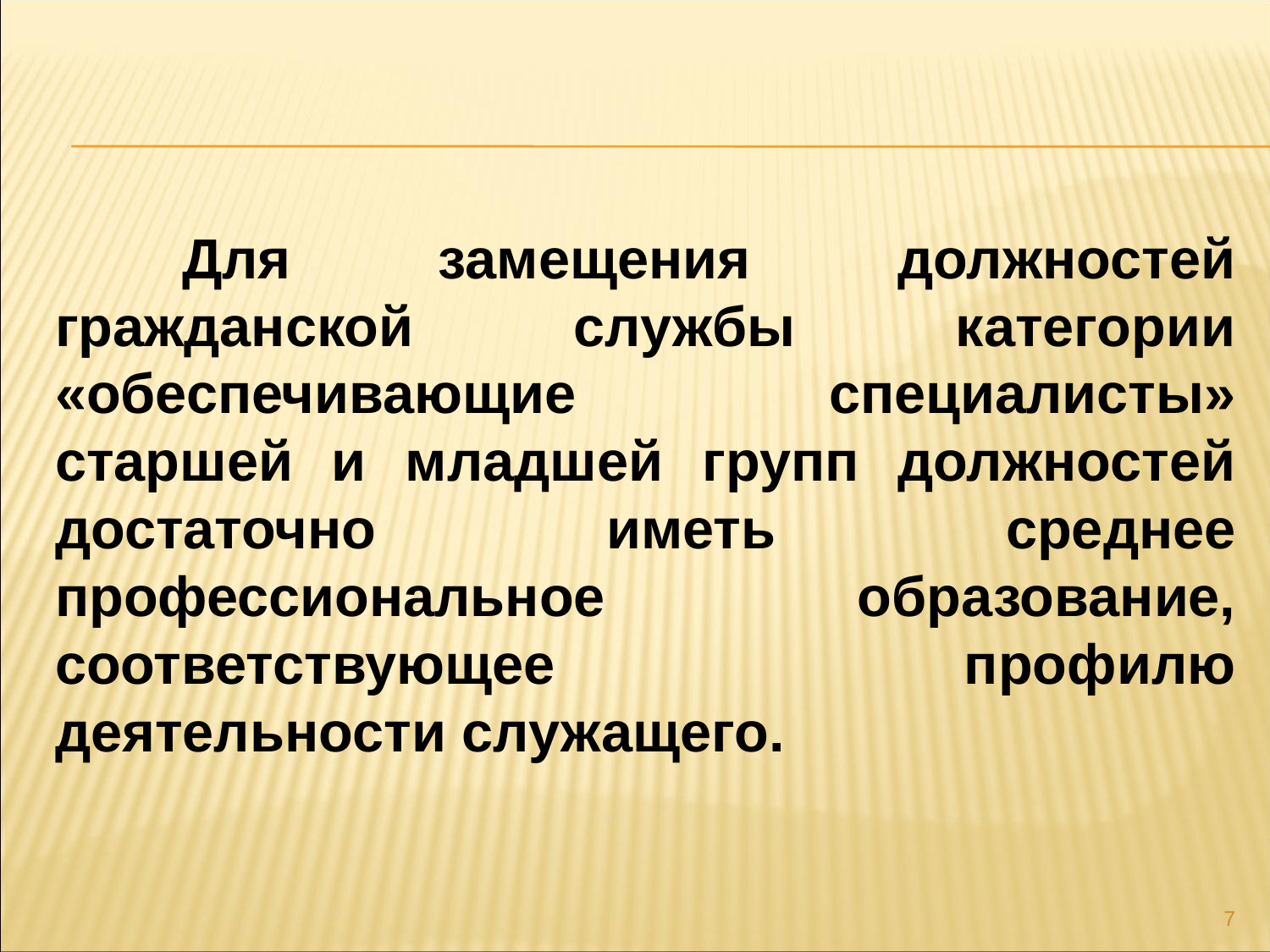

Для замещения должностей гражданской службы категории «обеспечивающие специалисты» старшей и младшей групп должностей достаточно иметь среднее профессиональное образование, соответствующее профилю деятельности служащего.
7